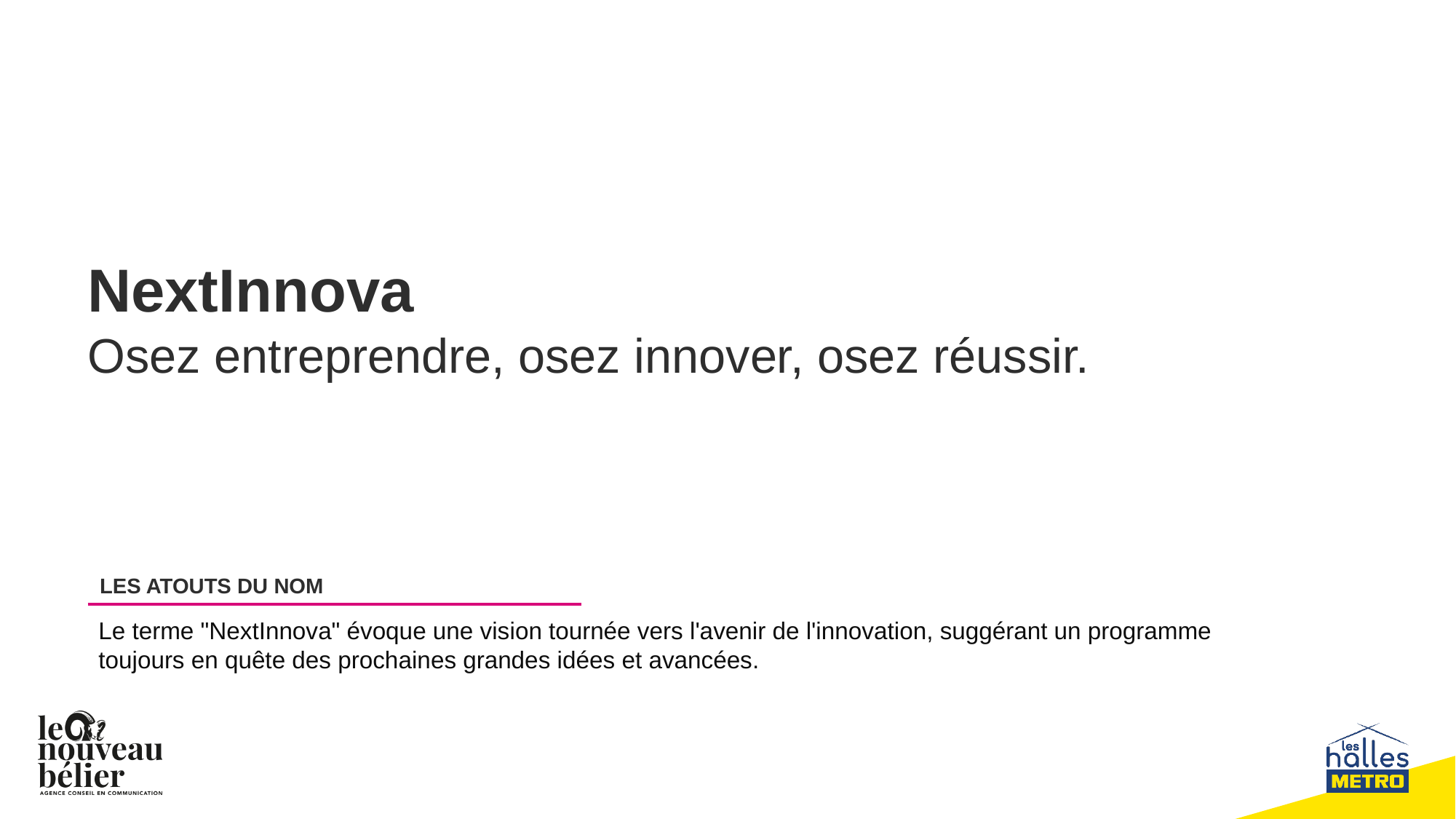

# NextInnova Osez entreprendre, osez innover, osez réussir.

Le terme "NextInnova" évoque une vision tournée vers l'avenir de l'innovation, suggérant un programme toujours en quête des prochaines grandes idées et avancées.
LES ATOUTS DU NOM